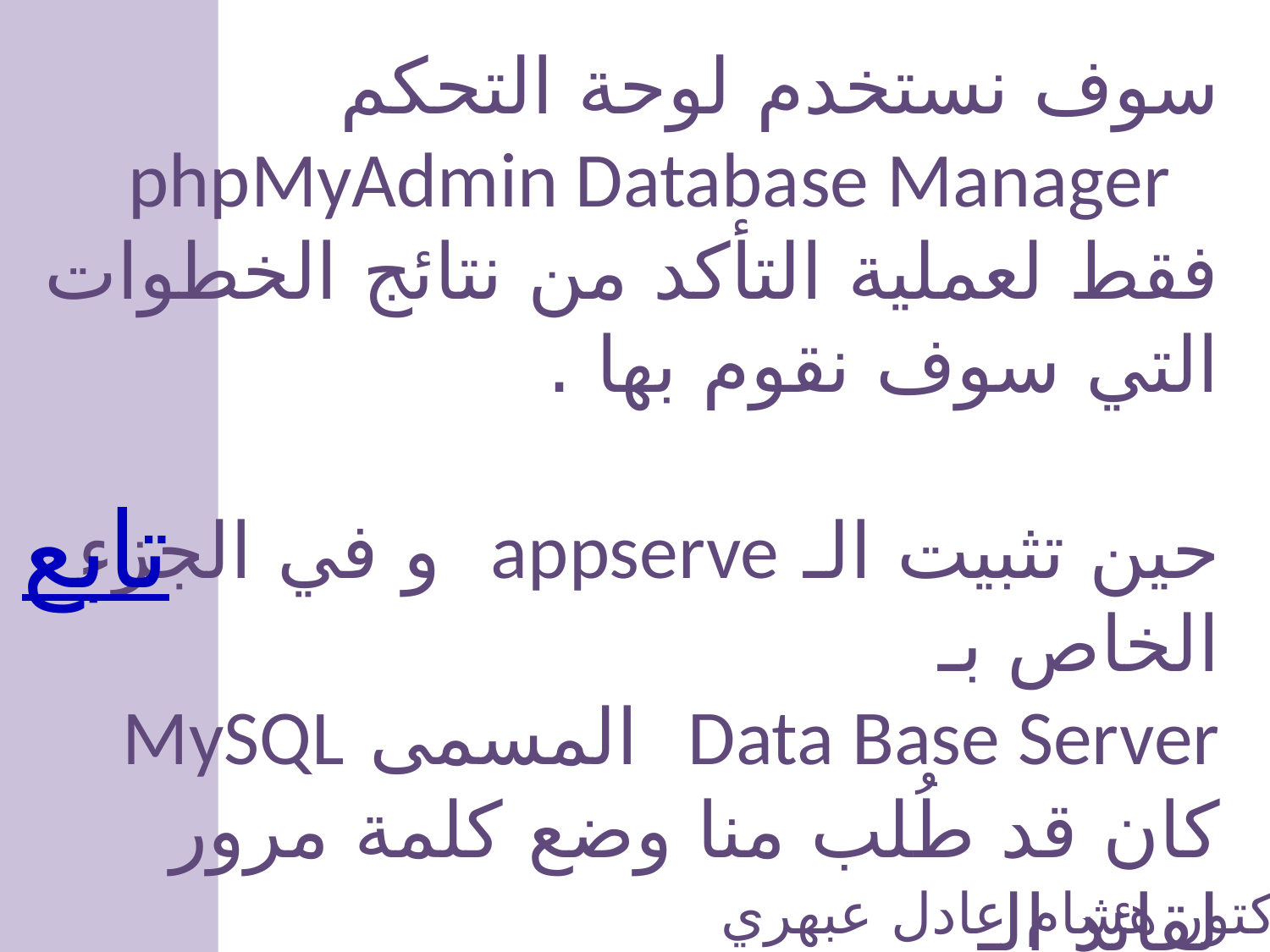

سوف نستخدم لوحة التحكم
  phpMyAdmin Database Manager
فقط لعملية التأكد من نتائج الخطوات التي سوف نقوم بها .

حين تثبيت الـ appserve  و في الجزء الخاص بـ
Data Base Server  المسمى MySQL
كان قد طُلب منا وضع كلمة مرور لقائد الـ
Data Base Server
و المسمى root ، عندها تم وضع كلمة المرور 123
تابع
الدكتور هشام عادل عبهري